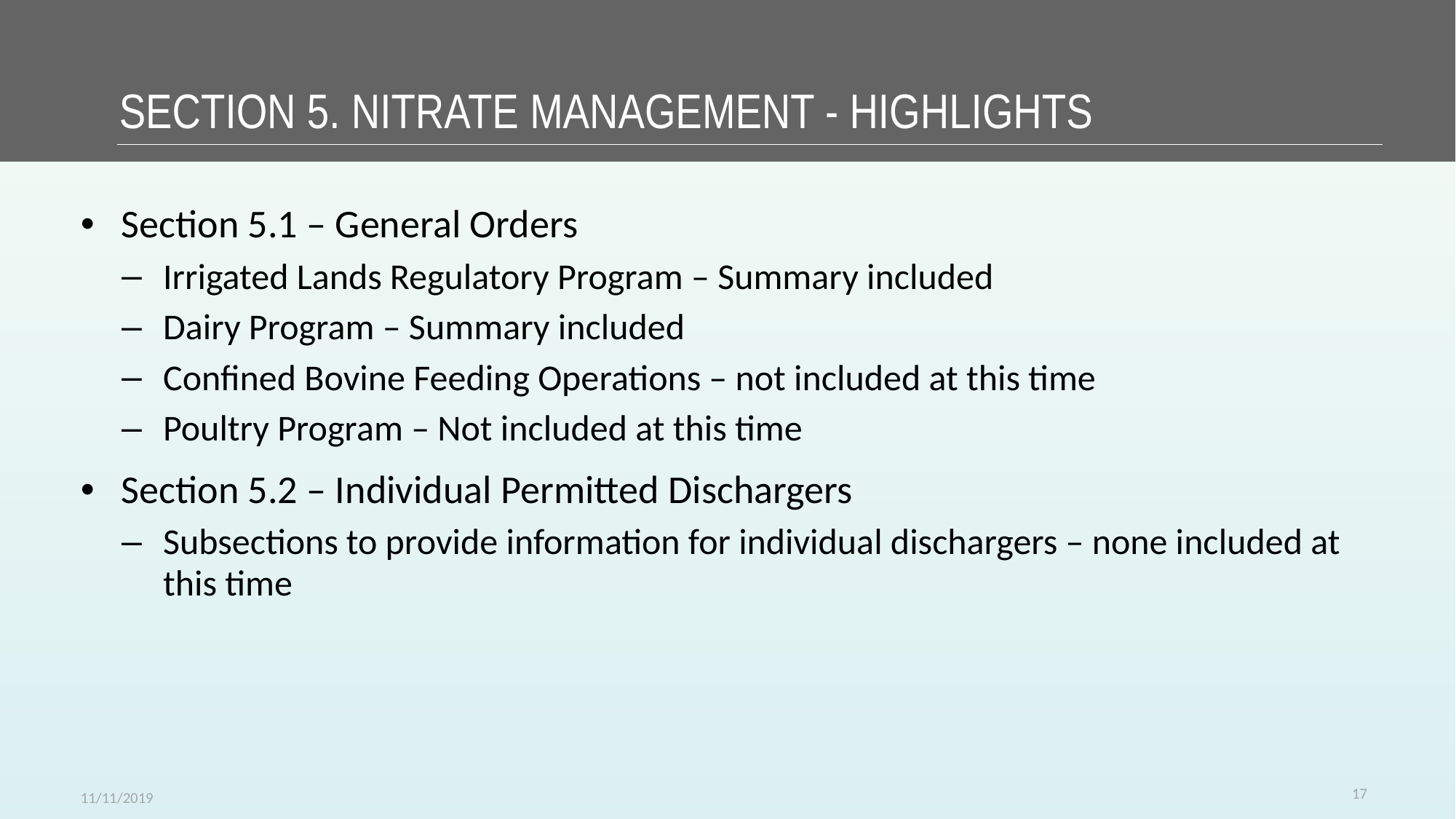

Section 5. Nitrate Management - Highlights
Section 5.1 – General Orders
Irrigated Lands Regulatory Program – Summary included
Dairy Program – Summary included
Confined Bovine Feeding Operations – not included at this time
Poultry Program – Not included at this time
Section 5.2 – Individual Permitted Dischargers
Subsections to provide information for individual dischargers – none included at this time

17
11/11/2019